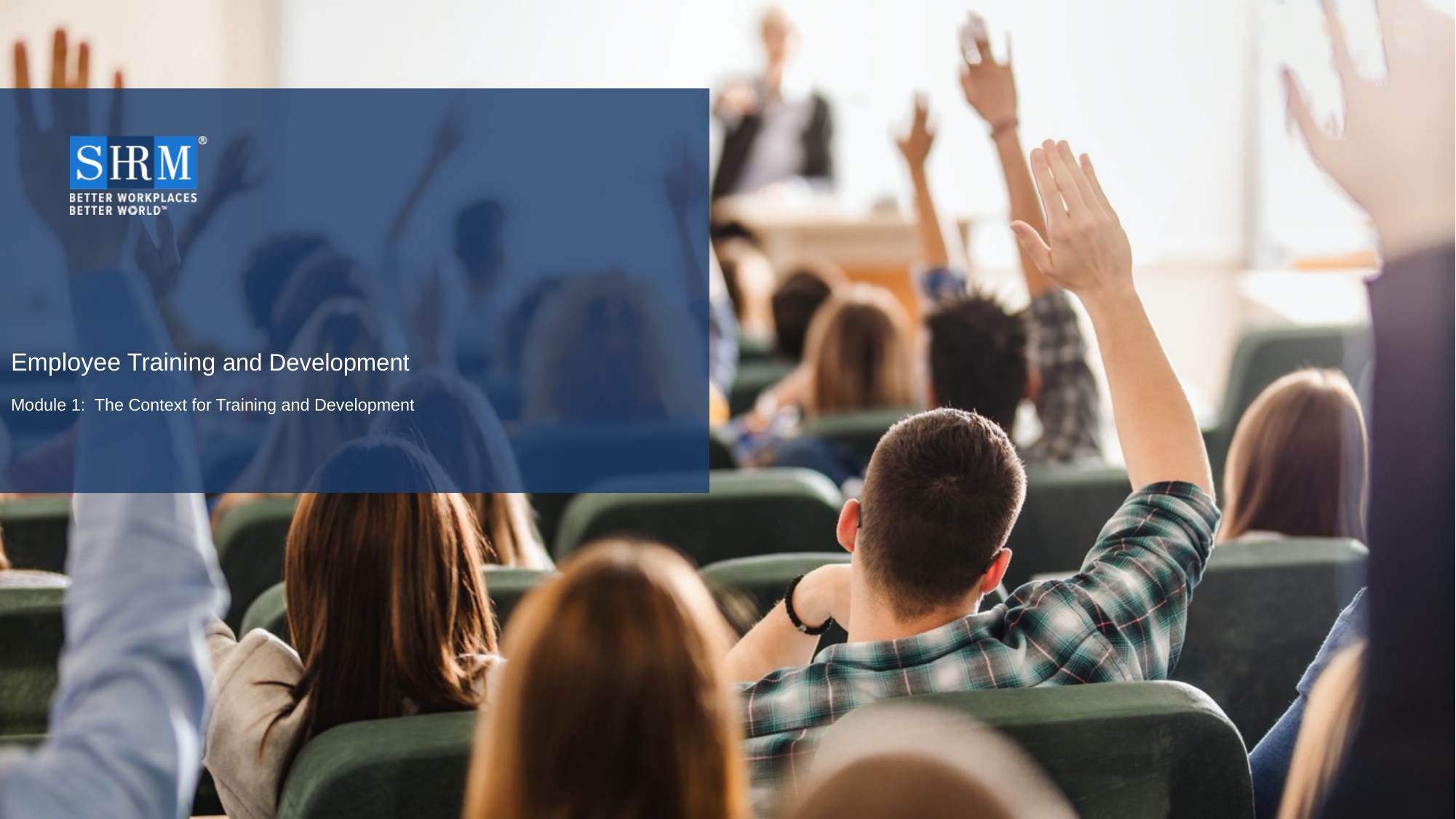

# Employee Training and Development Module 1:  The Context for Training and Development